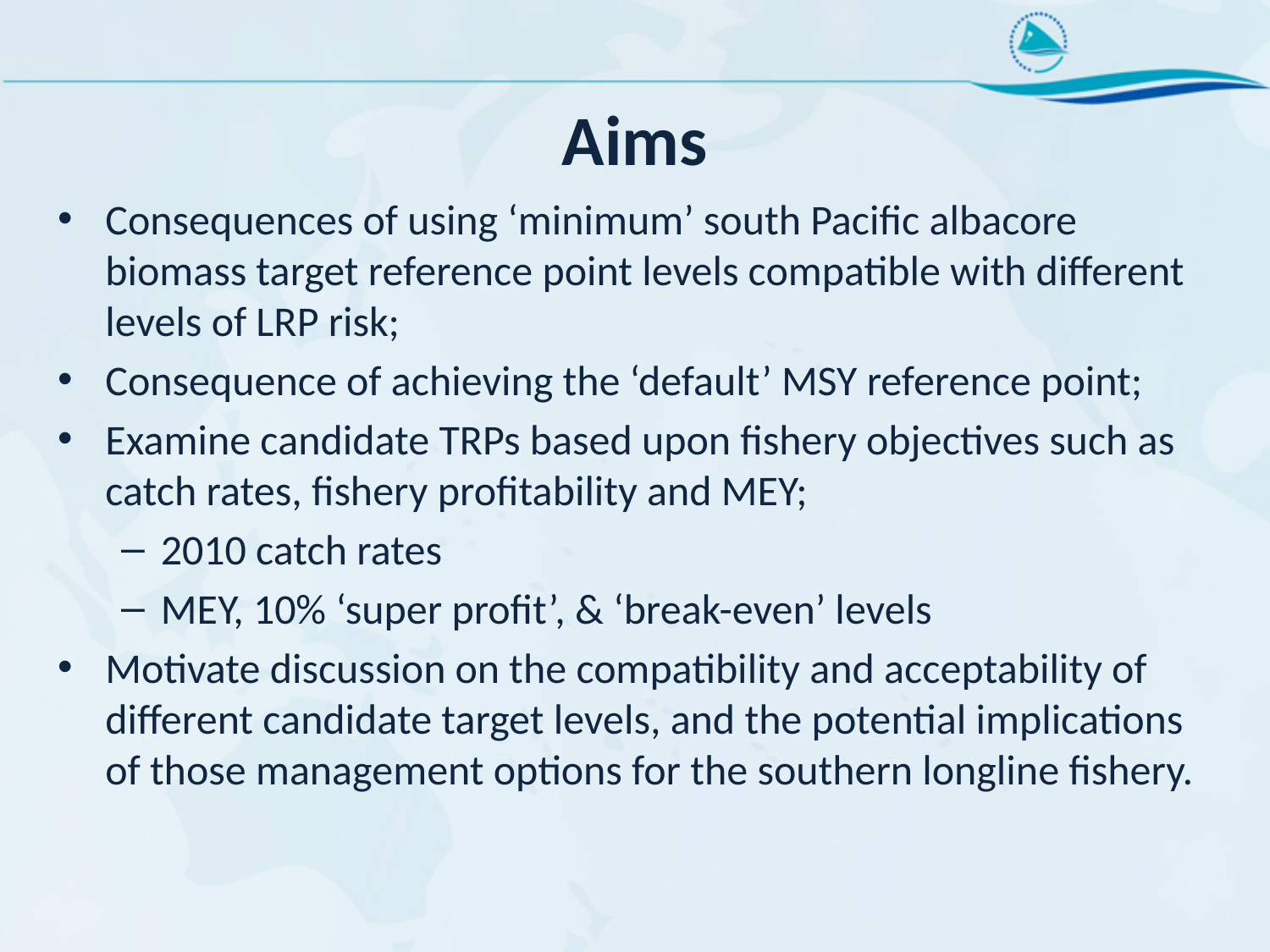

# Aims
Consequences of using ‘minimum’ south Pacific albacore biomass target reference point levels compatible with different levels of LRP risk;
Consequence of achieving the ‘default’ MSY reference point;
Examine candidate TRPs based upon fishery objectives such as catch rates, fishery profitability and MEY;
2010 catch rates
MEY, 10% ‘super profit’, & ‘break-even’ levels
Motivate discussion on the compatibility and acceptability of different candidate target levels, and the potential implications of those management options for the southern longline fishery.